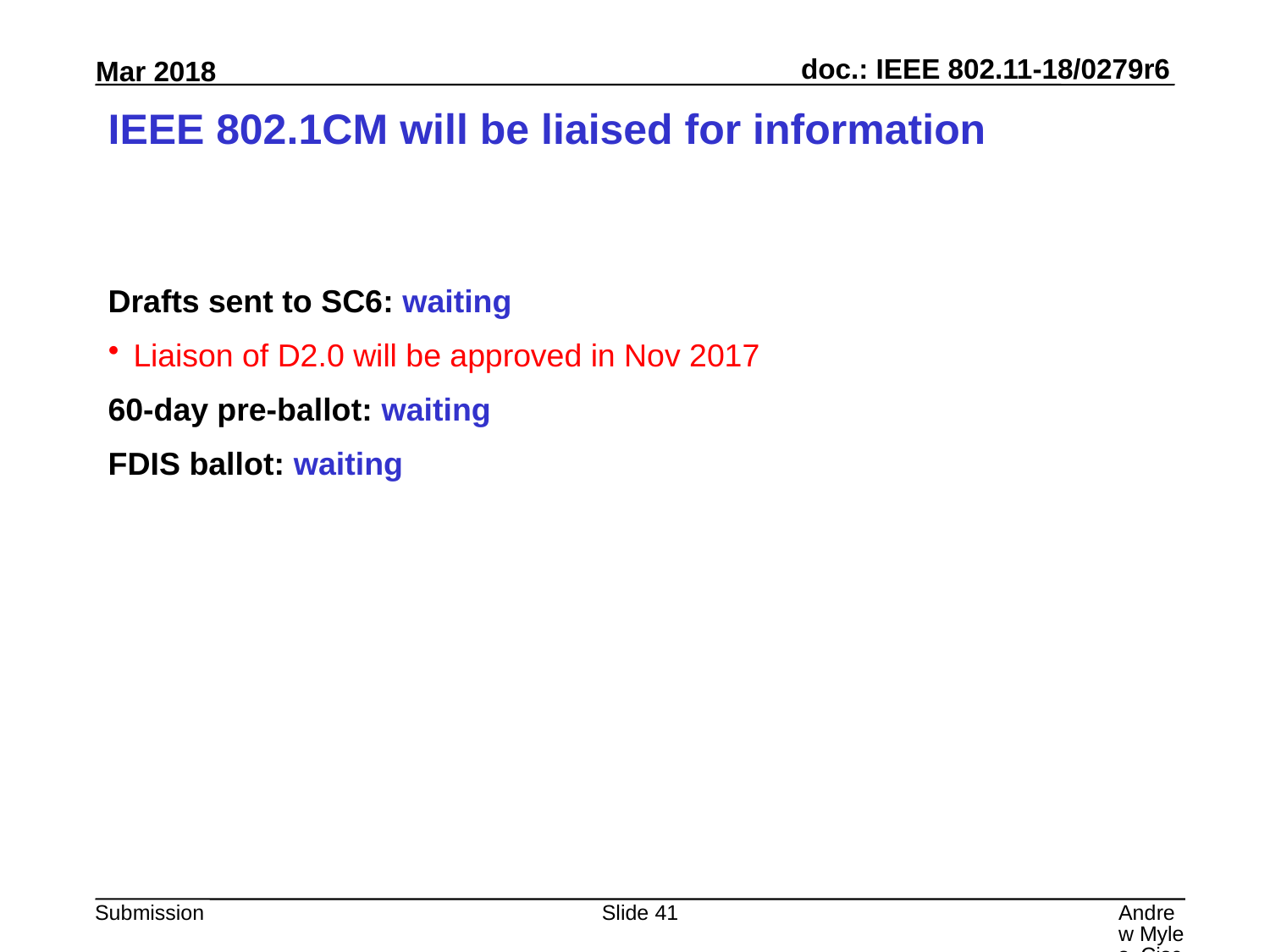

# IEEE 802.1CM will be liaised for information
Drafts sent to SC6: waiting
Liaison of D2.0 will be approved in Nov 2017
60-day pre-ballot: waiting
FDIS ballot: waiting
Slide 41
Andrew Myles, Cisco